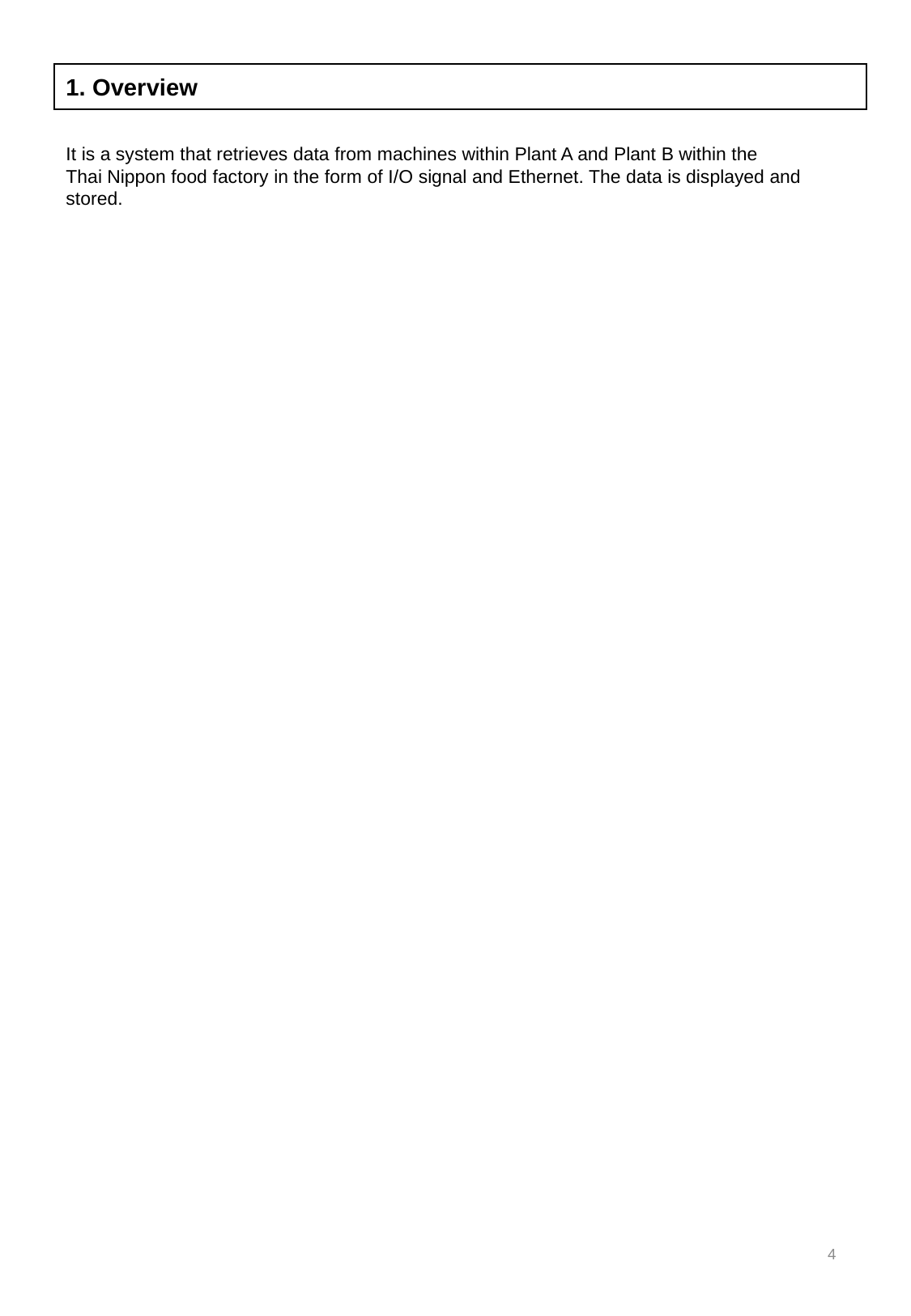

1. Overview
It is a system that retrieves data from machines within Plant A and Plant B within the
Thai Nippon food factory in the form of I/O signal and Ethernet. The data is displayed and stored.
4